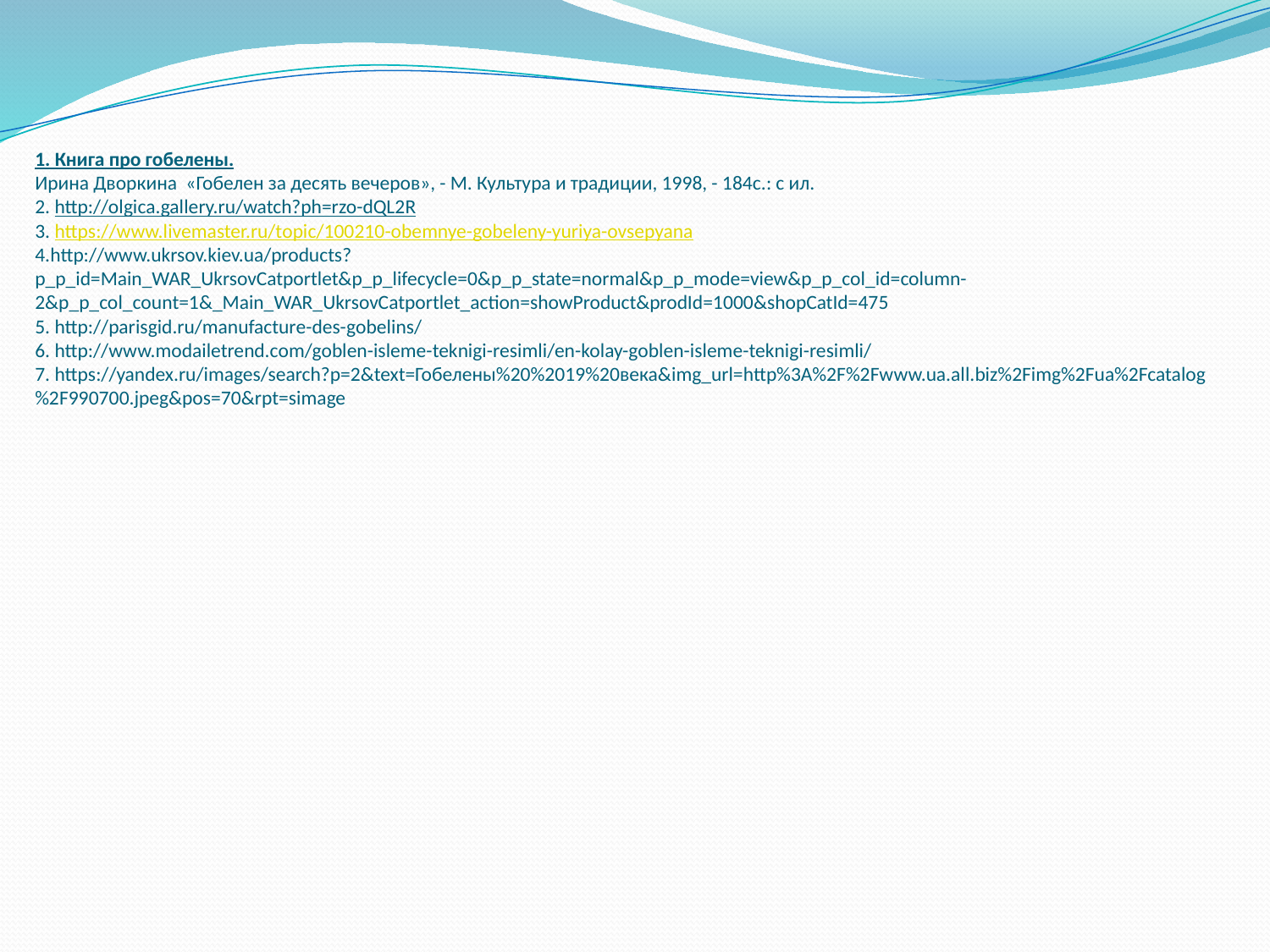

# 1. Книга про гобелены. Ирина Дворкина  «Гобелен за десять вечеров», - М. Культура и традиции, 1998, - 184с.: с ил. 2. http://olgica.gallery.ru/watch?ph=rzo-dQL2R 3. https://www.livemaster.ru/topic/100210-obemnye-gobeleny-yuriya-ovsepyana 4.http://www.ukrsov.kiev.ua/products?p_p_id=Main_WAR_UkrsovCatportlet&p_p_lifecycle=0&p_p_state=normal&p_p_mode=view&p_p_col_id=column-2&p_p_col_count=1&_Main_WAR_UkrsovCatportlet_action=showProduct&prodId=1000&shopCatId=475 5. http://parisgid.ru/manufacture-des-gobelins/ 6. http://www.modailetrend.com/goblen-isleme-teknigi-resimli/en-kolay-goblen-isleme-teknigi-resimli/ 7. https://yandex.ru/images/search?p=2&text=Гобелены%20%2019%20века&img_url=http%3A%2F%2Fwww.ua.all.biz%2Fimg%2Fua%2Fcatalog%2F990700.jpeg&pos=70&rpt=simage